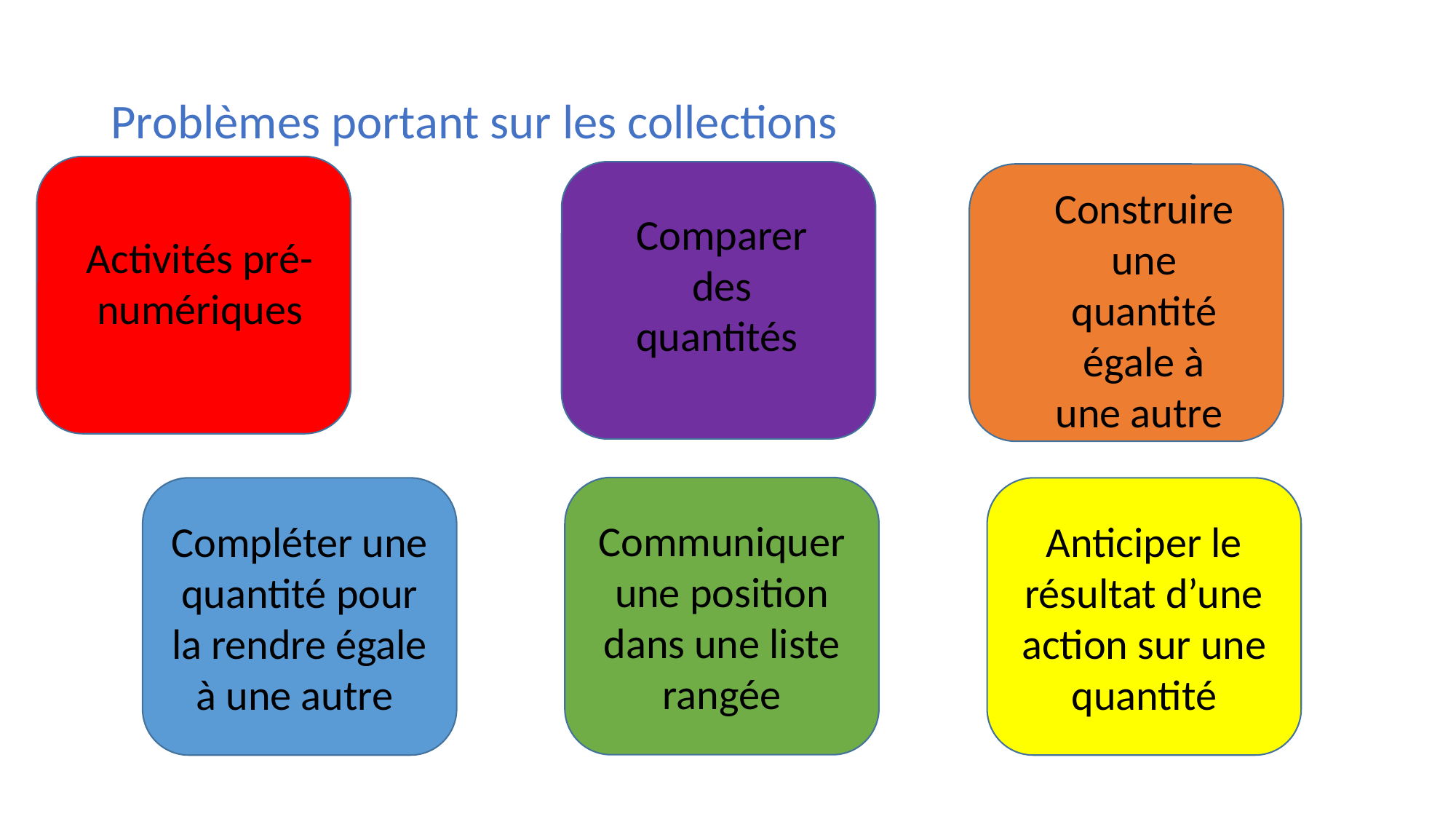

# Problèmes portant sur les collections

Construire une quantité égale à une autre

Comparer des quantités

Activités pré-numériques
Communiquer une position dans une liste rangée
Compléter une quantité pour la rendre égale à une autre
Anticiper le résultat d’une action sur une quantité